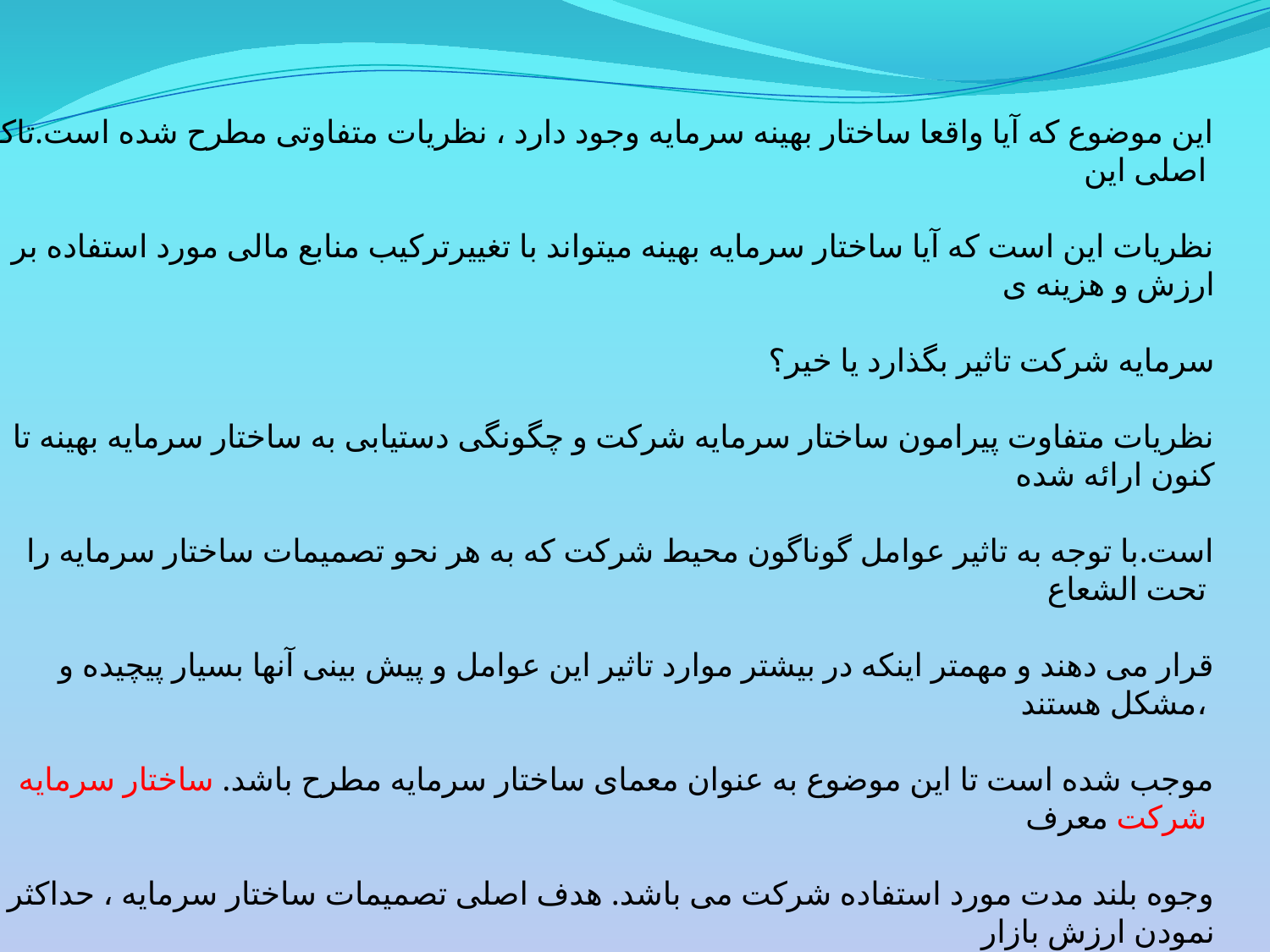

این موضوع که آیا واقعا ساختار بهینه سرمایه وجود دارد ، نظریات متفاوتی مطرح شده است.تاکید اصلی این

نظریات این است که آیا ساختار سرمایه بهینه میتواند با تغییرترکیب منابع مالی مورد استفاده بر ارزش و هزینه ی

 سرمایه شرکت تاثیر بگذارد یا خیر؟

نظریات متفاوت پیرامون ساختار سرمایه شرکت و چگونگی دستیابی به ساختار سرمایه بهینه تا کنون ارائه شده

 است.با توجه به تاثیر عوامل گوناگون محیط شرکت که به هر نحو تصمیمات ساختار سرمایه را تحت الشعاع

قرار می دهند و مهمتر اینکه در بیشتر موارد تاثیر این عوامل و پیش بینی آنها بسیار پیچیده و مشکل هستند،

موجب شده است تا این موضوع به عنوان معمای ساختار سرمایه مطرح باشد. ساختار سرمایه شرکت معرف

وجوه بلند مدت مورد استفاده شرکت می باشد. هدف اصلی تصمیمات ساختار سرمایه ، حداکثر نمودن ارزش بازار

 شرکت از طریق ترکیب مناسب منابع وجوه بلند مدت است.این ترکیب که ساختار بهینه مالی نام دارد ،متوسط

هزینه سرمایه شرکت را نیز حداقل میسازد.به عبارت دیگر میتوان گفت ساختار سرمایه یک شرکت ترکیبی از